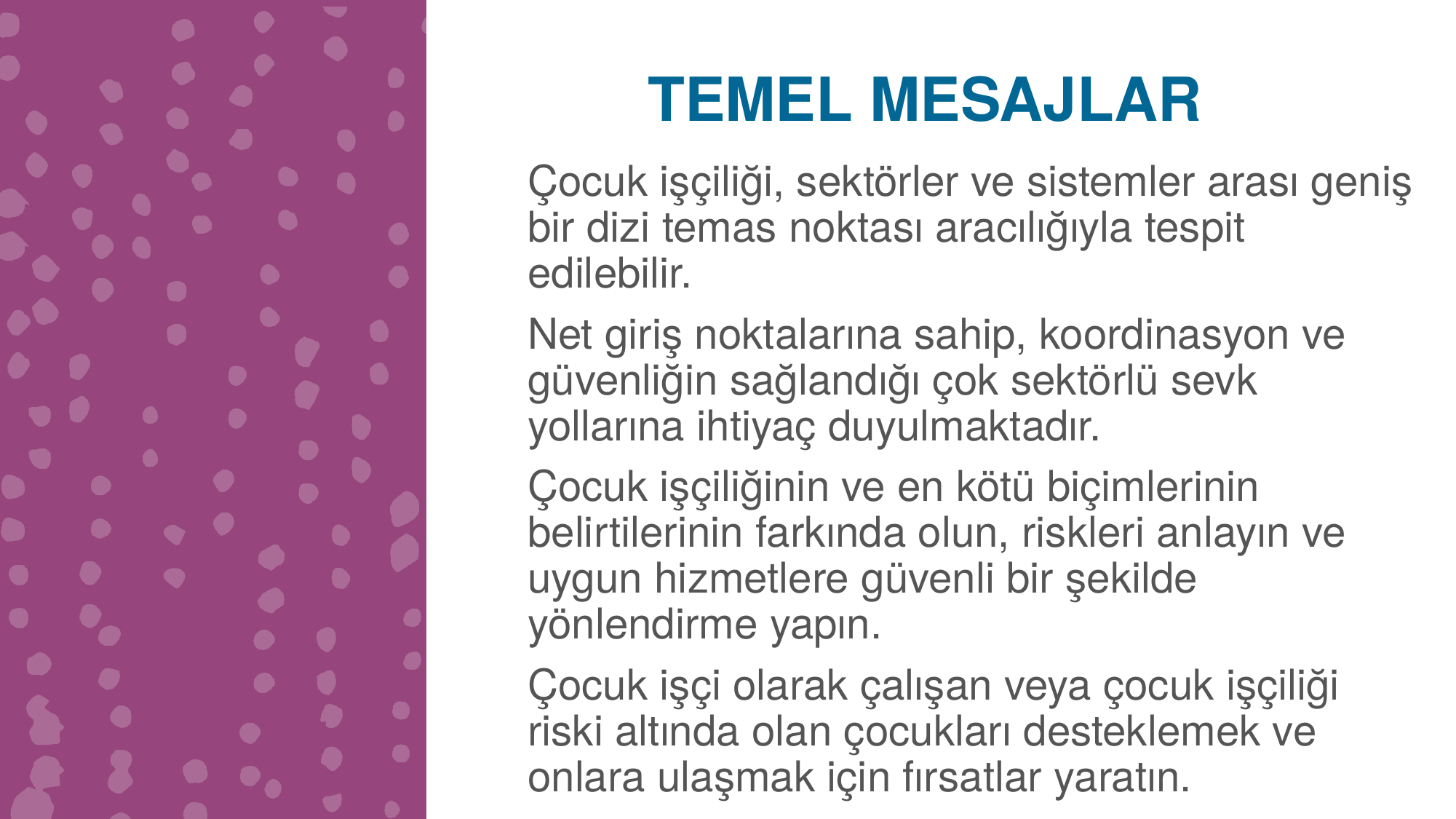

TEMEL MESAJLAR
Çocuk işçiliği, sektörler ve sistemler arası geniş bir dizi temas noktası aracılığıyla tespit edilebilir.
Net giriş noktalarına sahip, koordinasyon ve güvenliğin sağlandığı çok sektörlü sevk yollarına ihtiyaç duyulmaktadır.
Çocuk işçiliğinin ve en kötü biçimlerinin belirtilerinin farkında olun, riskleri anlayın ve uygun hizmetlere güvenli bir şekilde yönlendirme yapın.
Çocuk işçi olarak çalışan veya çocuk işçiliği riski altında olan çocukları desteklemek ve onlara ulaşmak için fırsatlar yaratın.